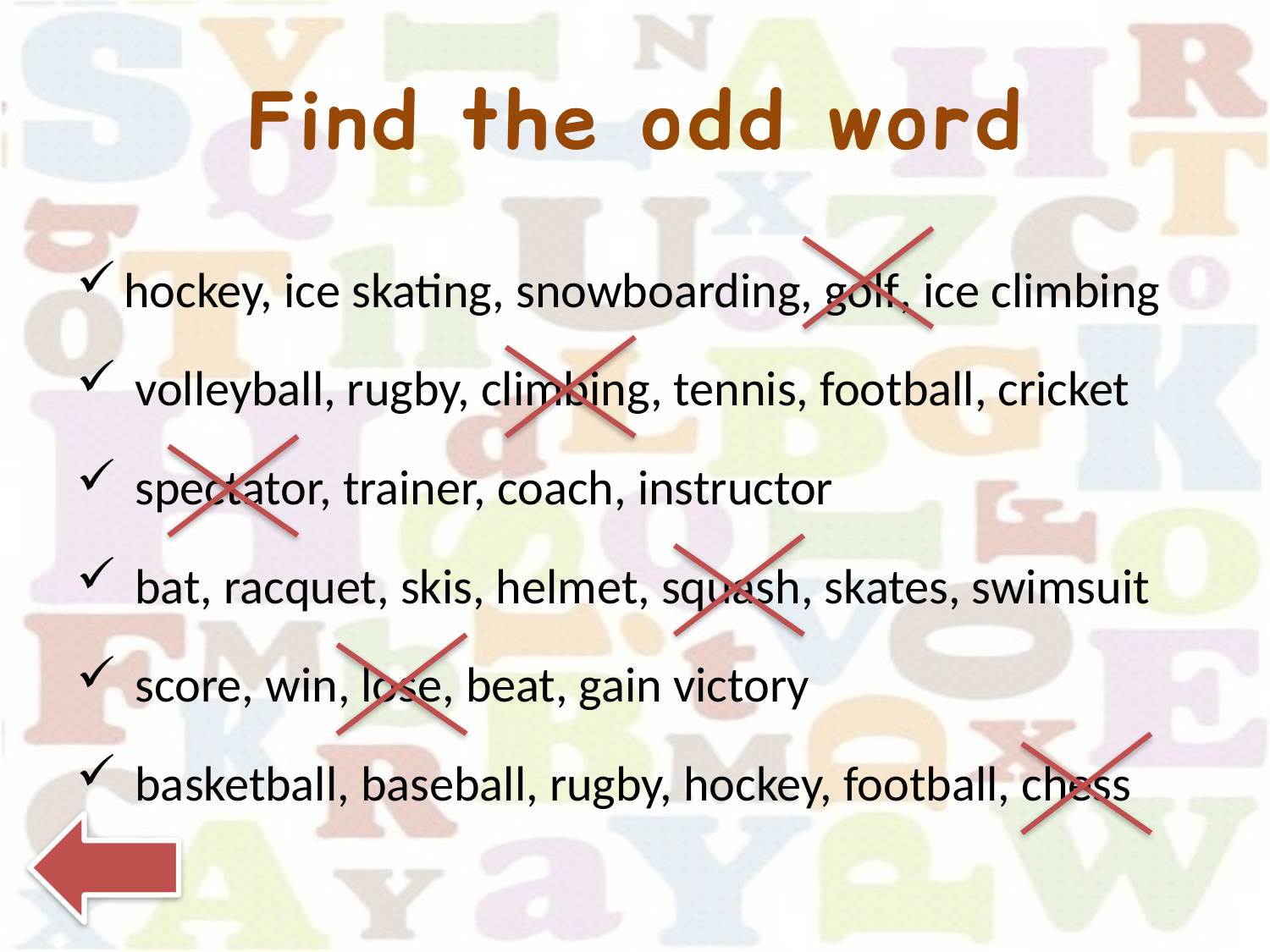

# Find the odd word
hockey, ice skating, snowboarding, golf, ice climbing
 volleyball, rugby, climbing, tennis, football, cricket
 spectator, trainer, coach, instructor
 bat, racquet, skis, helmet, squash, skates, swimsuit
 score, win, lose, beat, gain victory
 basketball, baseball, rugby, hockey, football, chess